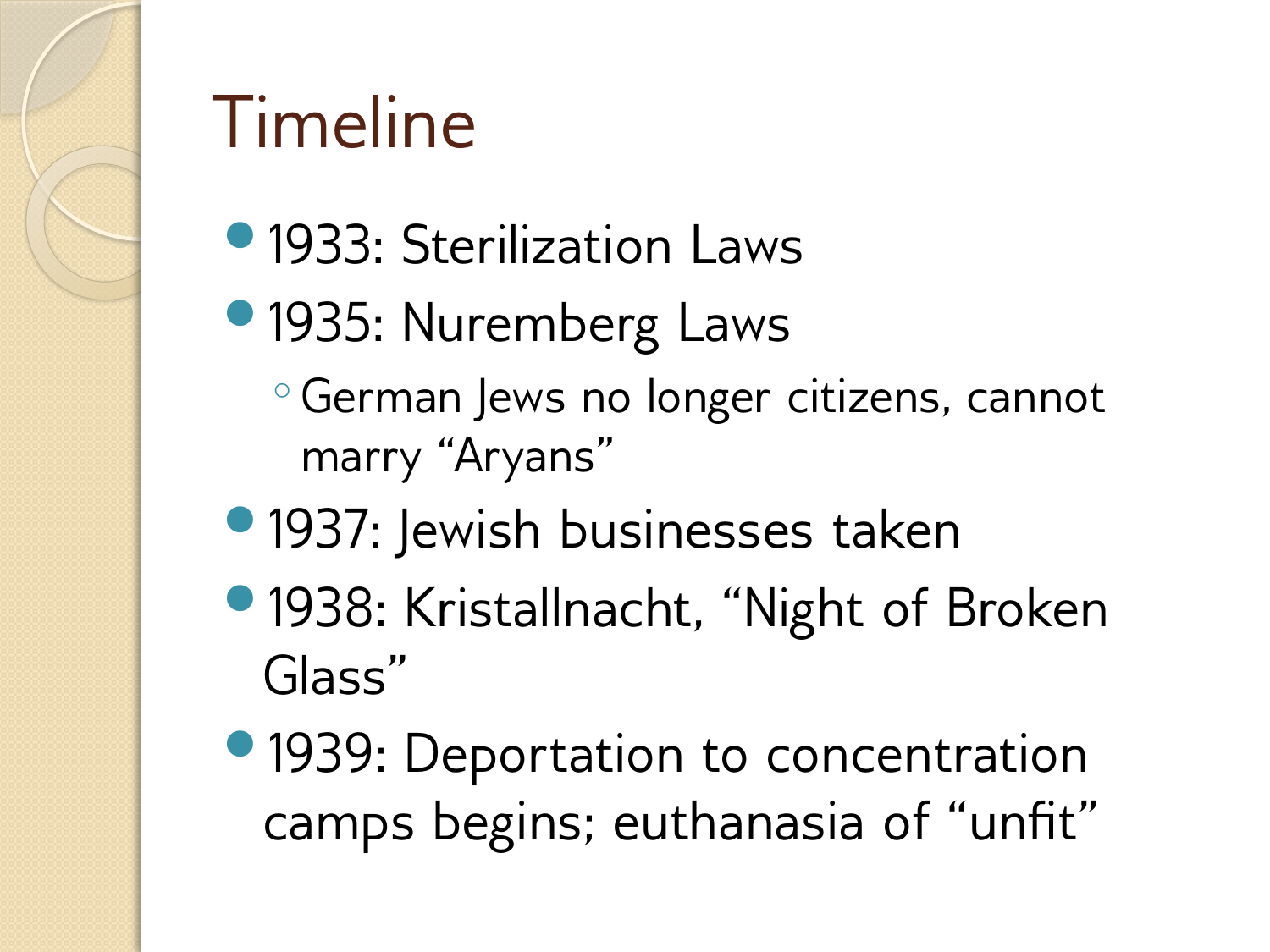

# Timeline
1933: Sterilization Laws
1935: Nuremberg Laws
German Jews no longer citizens, cannot marry “Aryans”
1937: Jewish businesses taken
1938: Kristallnacht, “Night of Broken Glass”
1939: Deportation to concentration camps begins; euthanasia of “unfit”